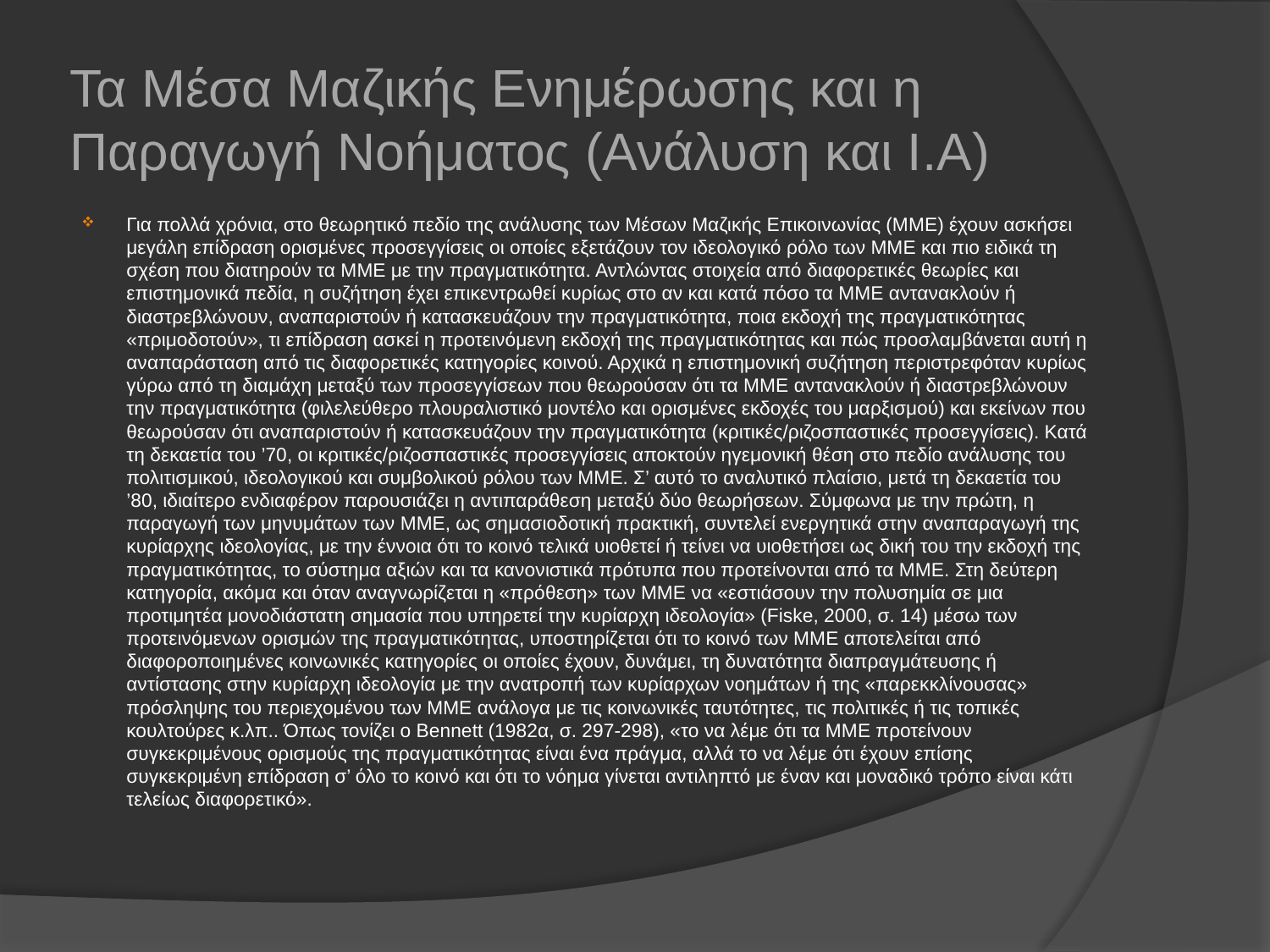

# Τα Μέσα Μαζικής Ενημέρωσης και η Παραγωγή Νοήματος (Ανάλυση και Ι.Α)
Για πολλά χρόνια, στο θεωρητικό πεδίο της ανάλυσης των Μέσων Μαζικής Επικοινωνίας (ΜΜΕ) έχουν ασκήσει μεγάλη επίδραση ορισμένες προσεγγίσεις οι οποίες εξετάζουν τον ιδεολογικό ρόλο των ΜΜΕ και πιο ειδικά τη σχέση που διατηρούν τα ΜΜΕ με την πραγματικότητα. Αντλώντας στοιχεία από διαφορετικές θεωρίες και επιστημονικά πεδία, η συζήτηση έχει επικεντρωθεί κυρίως στο αν και κατά πόσο τα ΜΜΕ αντανακλούν ή διαστρεβλώνουν, αναπαριστούν ή κατασκευάζουν την πραγματικότητα, ποια εκδοχή της πραγματικότητας «πριμοδοτούν», τι επίδραση ασκεί η προτεινόμενη εκδοχή της πραγματικότητας και πώς προσλαμβάνεται αυτή η αναπαράσταση από τις διαφορετικές κατηγορίες κοινού. Αρχικά η επιστημονική συζήτηση περιστρεφόταν κυρίως γύρω από τη διαμάχη μεταξύ των προσεγγίσεων που θεωρούσαν ότι τα ΜΜΕ αντανακλούν ή διαστρεβλώνουν την πραγματικότητα (φιλελεύθερο πλουραλιστικό μοντέλο και ορισμένες εκδοχές του μαρξισμού) και εκείνων που θεωρούσαν ότι αναπαριστούν ή κατασκευάζουν την πραγματικότητα (κριτικές/ριζοσπαστικές προσεγγίσεις). Κατά τη δεκαετία του ’70, οι κριτικές/ριζοσπαστικές προσεγγίσεις αποκτούν ηγεμονική θέση στο πεδίο ανάλυσης του πολιτισμικού, ιδεολογικού και συμβολικού ρόλου των ΜΜΕ. Σ’ αυτό το αναλυτικό πλαίσιο, μετά τη δεκαετία του ’80, ιδιαίτερο ενδιαφέρον παρουσιάζει η αντιπαράθεση μεταξύ δύο θεωρήσεων. Σύμφωνα με την πρώτη, η παραγωγή των μηνυμάτων των ΜΜΕ, ως σημασιοδοτική πρακτική, συντελεί ενεργητικά στην αναπαραγωγή της κυρίαρχης ιδεολογίας, με την έννοια ότι το κοινό τελικά υιοθετεί ή τείνει να υιοθετήσει ως δική του την εκδοχή της πραγματικότητας, το σύστημα αξιών και τα κανονιστικά πρότυπα που προτείνονται από τα ΜΜΕ. Στη δεύτερη κατηγορία, ακόμα και όταν αναγνωρίζεται η «πρόθεση» των ΜΜΕ να «εστιάσουν την πολυσημία σε μια προτιμητέα μονοδιάστατη σημασία που υπηρετεί την κυρίαρχη ιδεολογία» (Fiske, 2000, σ. 14) μέσω των προτεινόμενων ορισμών της πραγματικότητας, υποστηρίζεται ότι το κοινό των ΜΜΕ αποτελείται από διαφοροποιημένες κοινωνικές κατηγορίες οι οποίες έχουν, δυνάμει, τη δυνατότητα διαπραγμάτευσης ή αντίστασης στην κυρίαρχη ιδεολογία με την ανατροπή των κυρίαρχων νοημάτων ή της «παρεκκλίνουσας» πρόσληψης του περιεχομένου των ΜΜΕ ανάλογα με τις κοινωνικές ταυτότητες, τις πολιτικές ή τις τοπικές κουλτούρες κ.λπ.. Όπως τονίζει ο Bennett (1982α, σ. 297-298), «το να λέμε ότι τα ΜΜΕ προτείνουν συγκεκριμένους ορισμούς της πραγματικότητας είναι ένα πράγμα, αλλά το να λέμε ότι έχουν επίσης συγκεκριμένη επίδραση σ’ όλο το κοινό και ότι το νόημα γίνεται αντιληπτό με έναν και μοναδικό τρόπο είναι κάτι τελείως διαφορετικό».